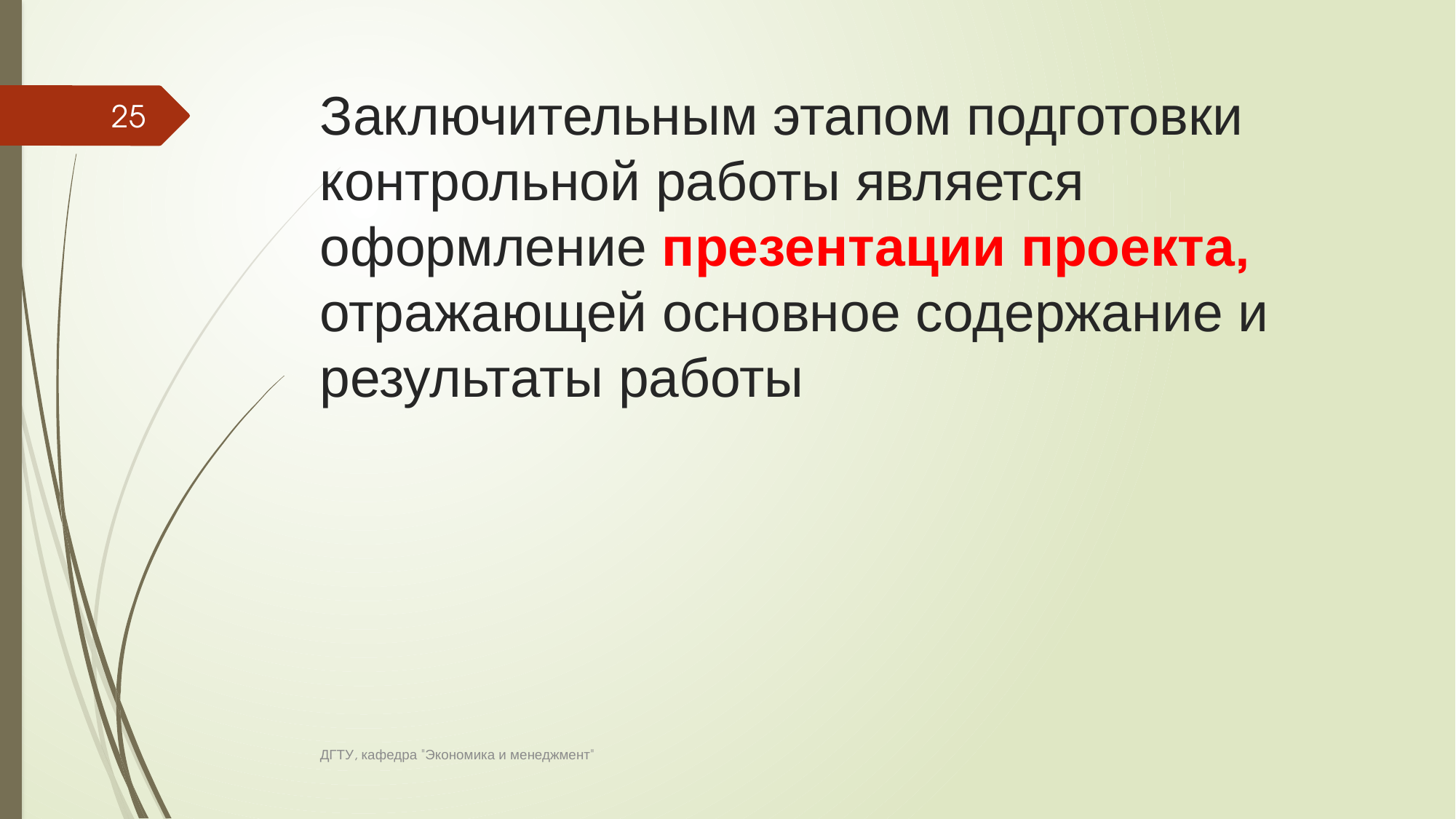

# Заключительным этапом подготовки контрольной работы является оформление презентации проекта,  отражающей основное содержание и результаты работы
25
ДГТУ, кафедра "Экономика и менеджмент"